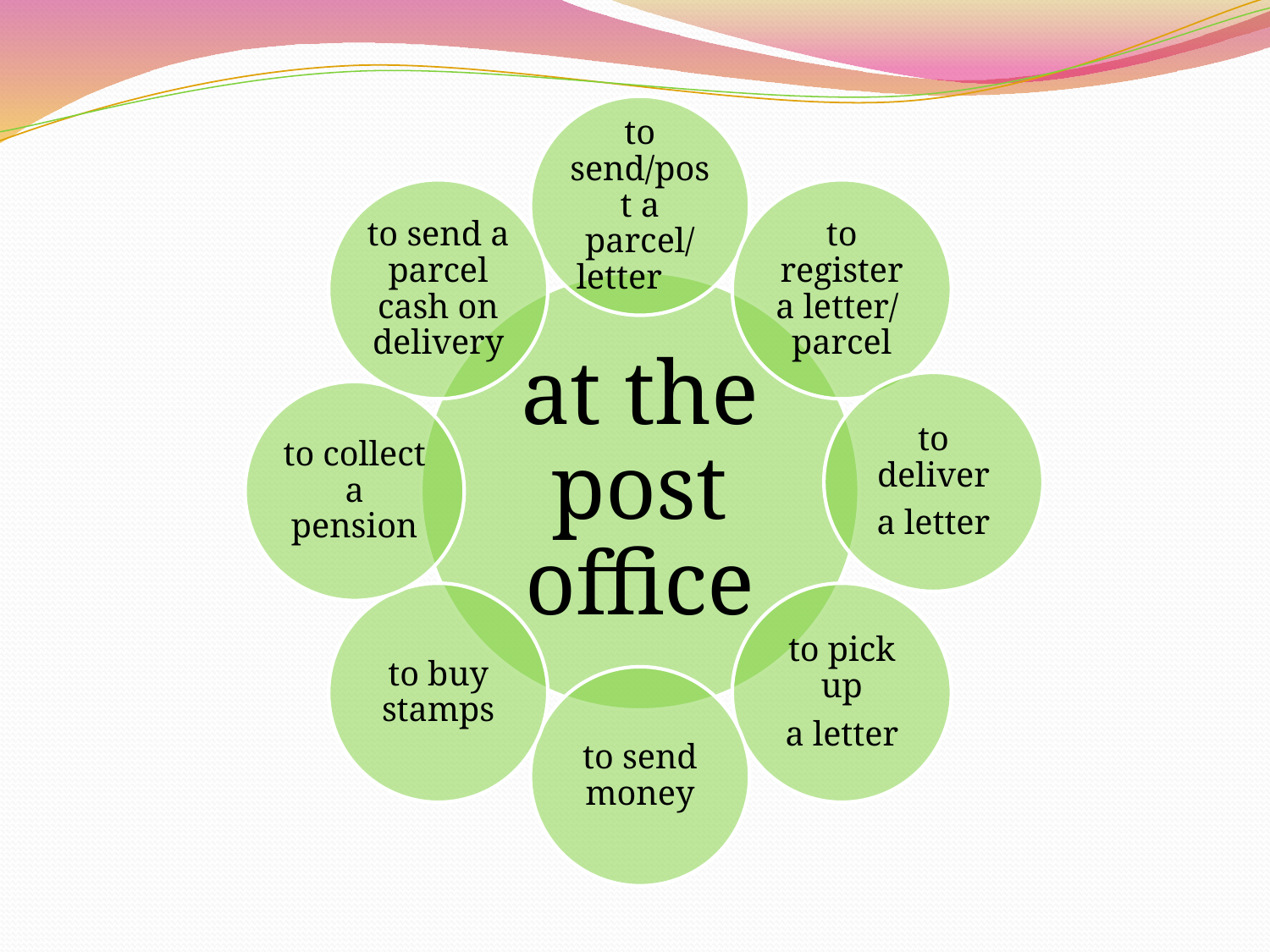

at the post office
to send/post a parcel/ letter
to register a letter/  parcel
to deliver
a letter
to pick up
a letter
to send money
to buy stamps
to collect a pension
to send a parcel cash on delivery
#